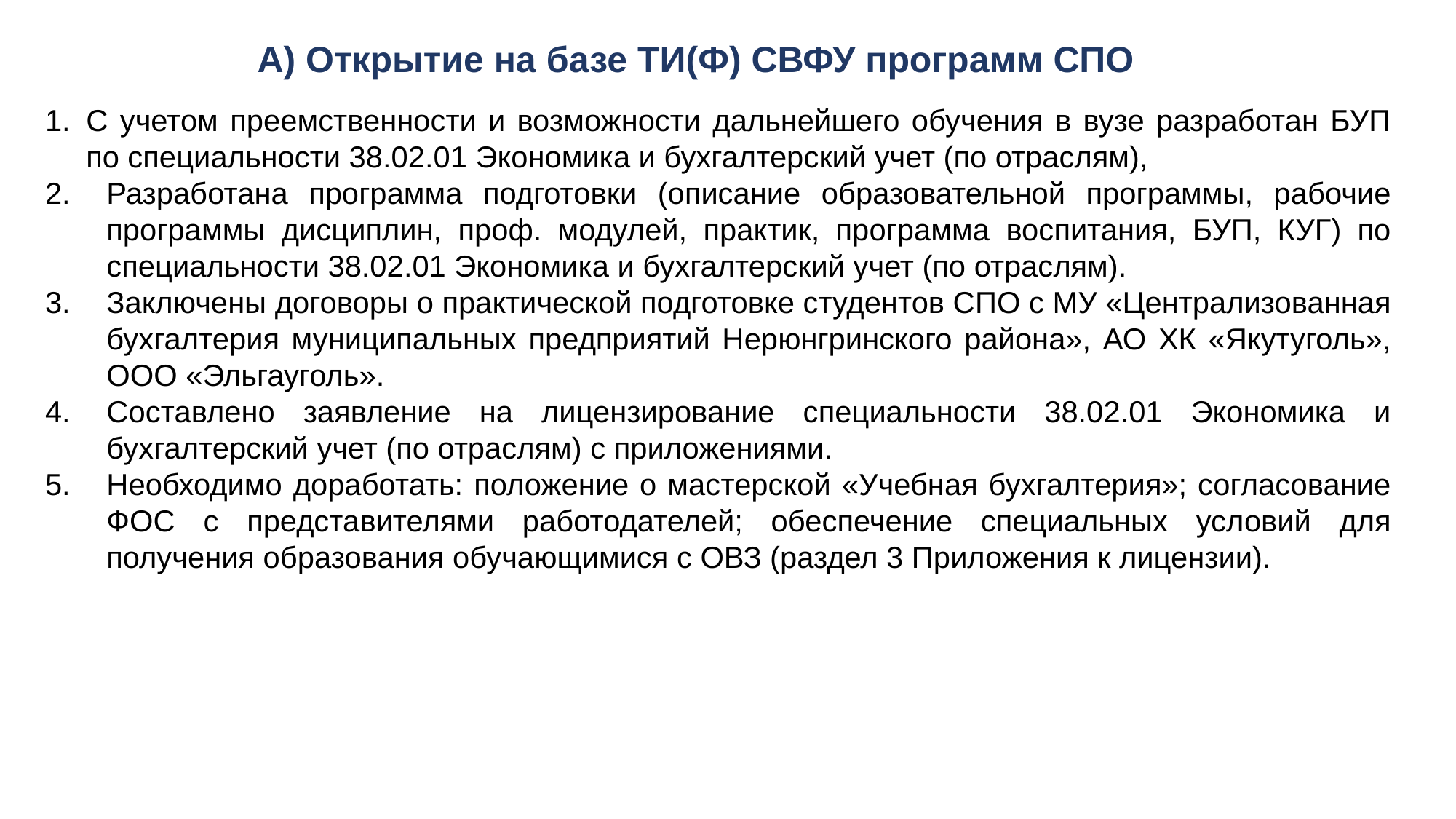

А) Открытие на базе ТИ(Ф) СВФУ программ СПО
С учетом преемственности и возможности дальнейшего обучения в вузе разработан БУП по специальности 38.02.01 Экономика и бухгалтерский учет (по отраслям),
Разработана программа подготовки (описание образовательной программы, рабочие программы дисциплин, проф. модулей, практик, программа воспитания, БУП, КУГ) по специальности 38.02.01 Экономика и бухгалтерский учет (по отраслям).
Заключены договоры о практической подготовке студентов СПО с МУ «Централизованная бухгалтерия муниципальных предприятий Нерюнгринского района», АО ХК «Якутуголь», ООО «Эльгауголь».
Составлено заявление на лицензирование специальности 38.02.01 Экономика и бухгалтерский учет (по отраслям) с приложениями.
Необходимо доработать: положение о мастерской «Учебная бухгалтерия»; согласование ФОС с представителями работодателей; обеспечение специальных условий для получения образования обучающимися с ОВЗ (раздел 3 Приложения к лицензии).